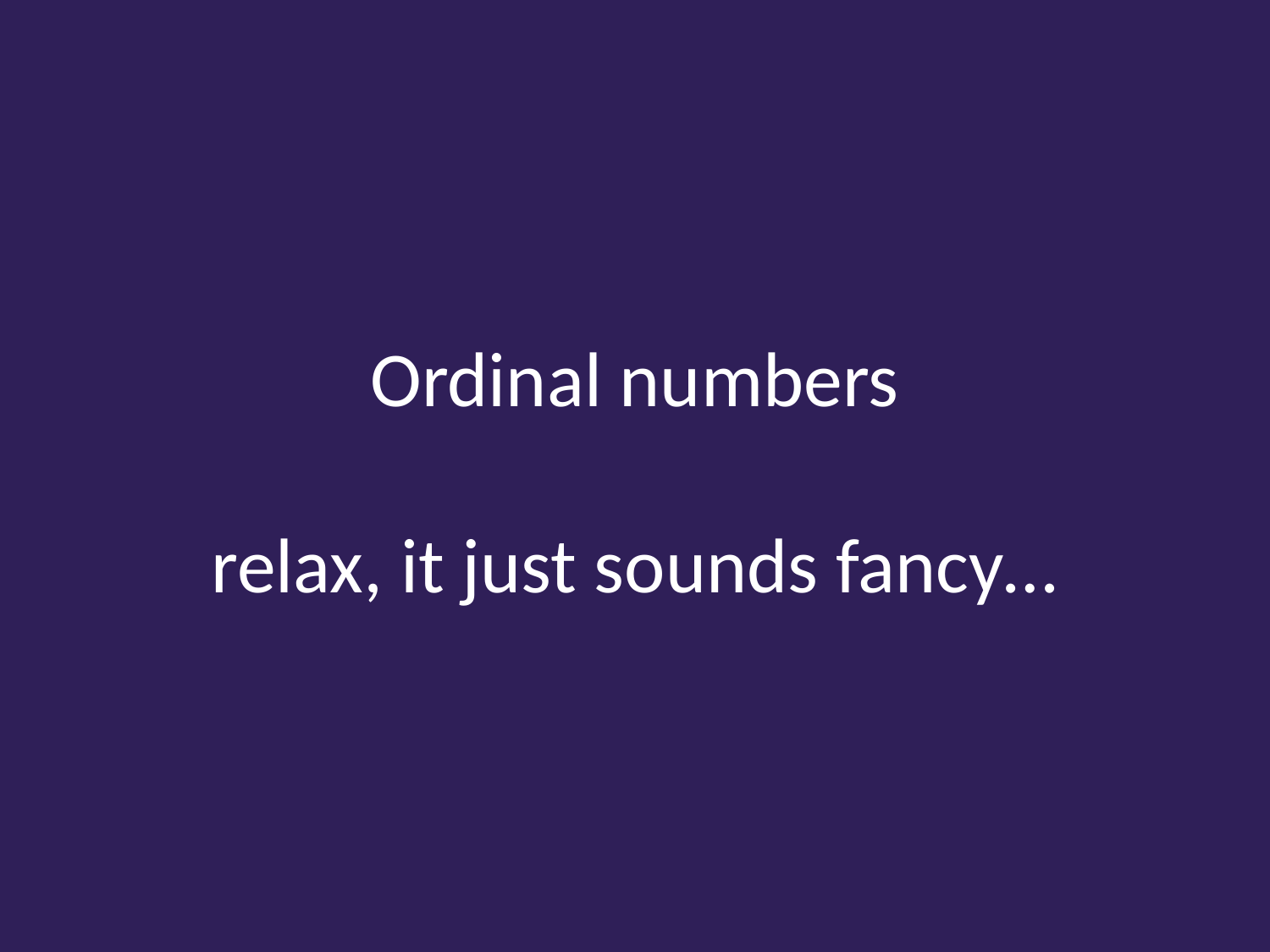

# Ordinal numbers relax, it just sounds fancy…